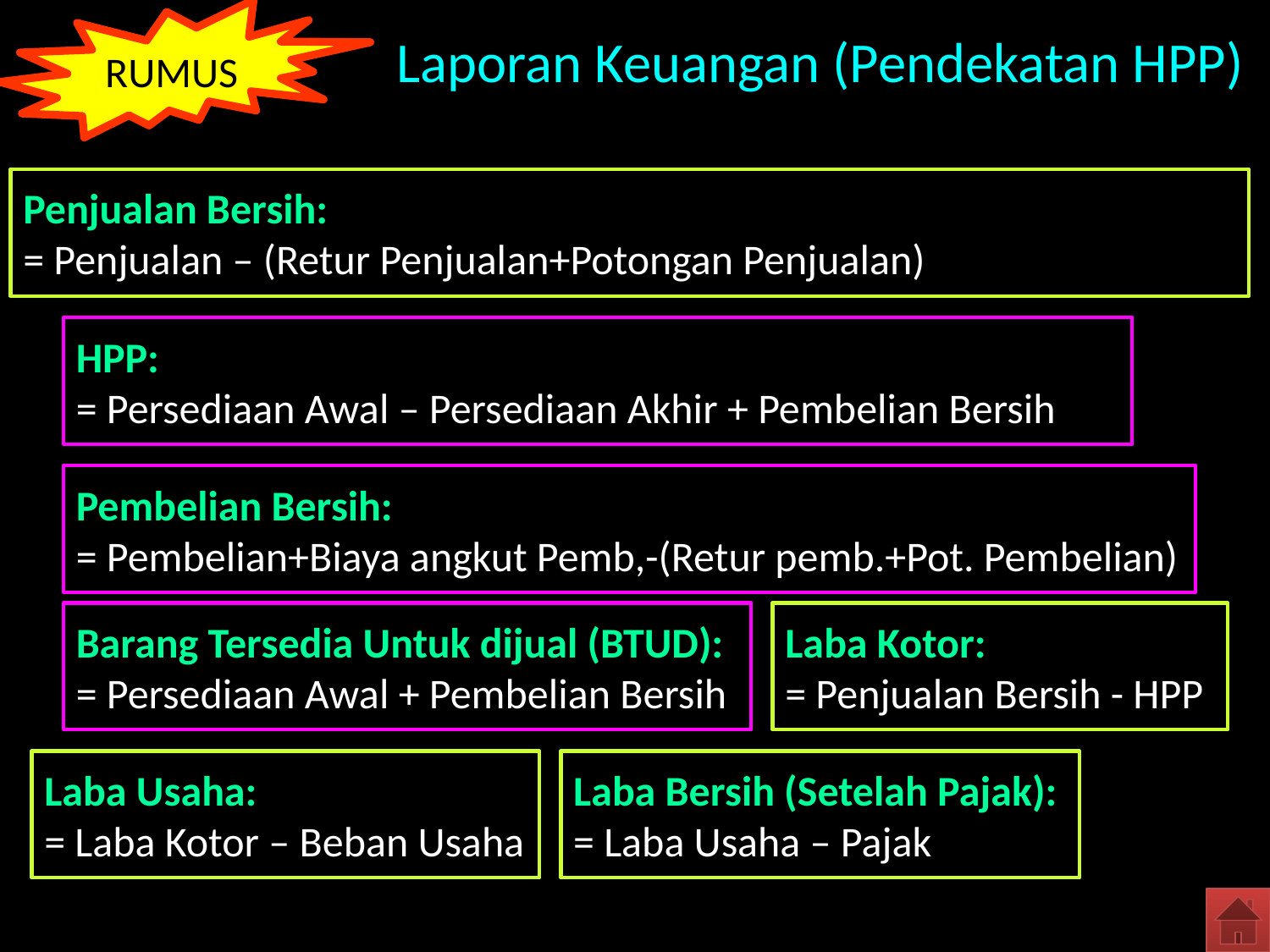

RUMUS
# Laporan Keuangan (Pendekatan HPP)
Penjualan Bersih:
= Penjualan – (Retur Penjualan+Potongan Penjualan)
HPP:
= Persediaan Awal – Persediaan Akhir + Pembelian Bersih
Pembelian Bersih:
= Pembelian+Biaya angkut Pemb,-(Retur pemb.+Pot. Pembelian)
Barang Tersedia Untuk dijual (BTUD):
= Persediaan Awal + Pembelian Bersih
Laba Kotor:
= Penjualan Bersih - HPP
Laba Usaha:
= Laba Kotor – Beban Usaha
Laba Bersih (Setelah Pajak):
= Laba Usaha – Pajak